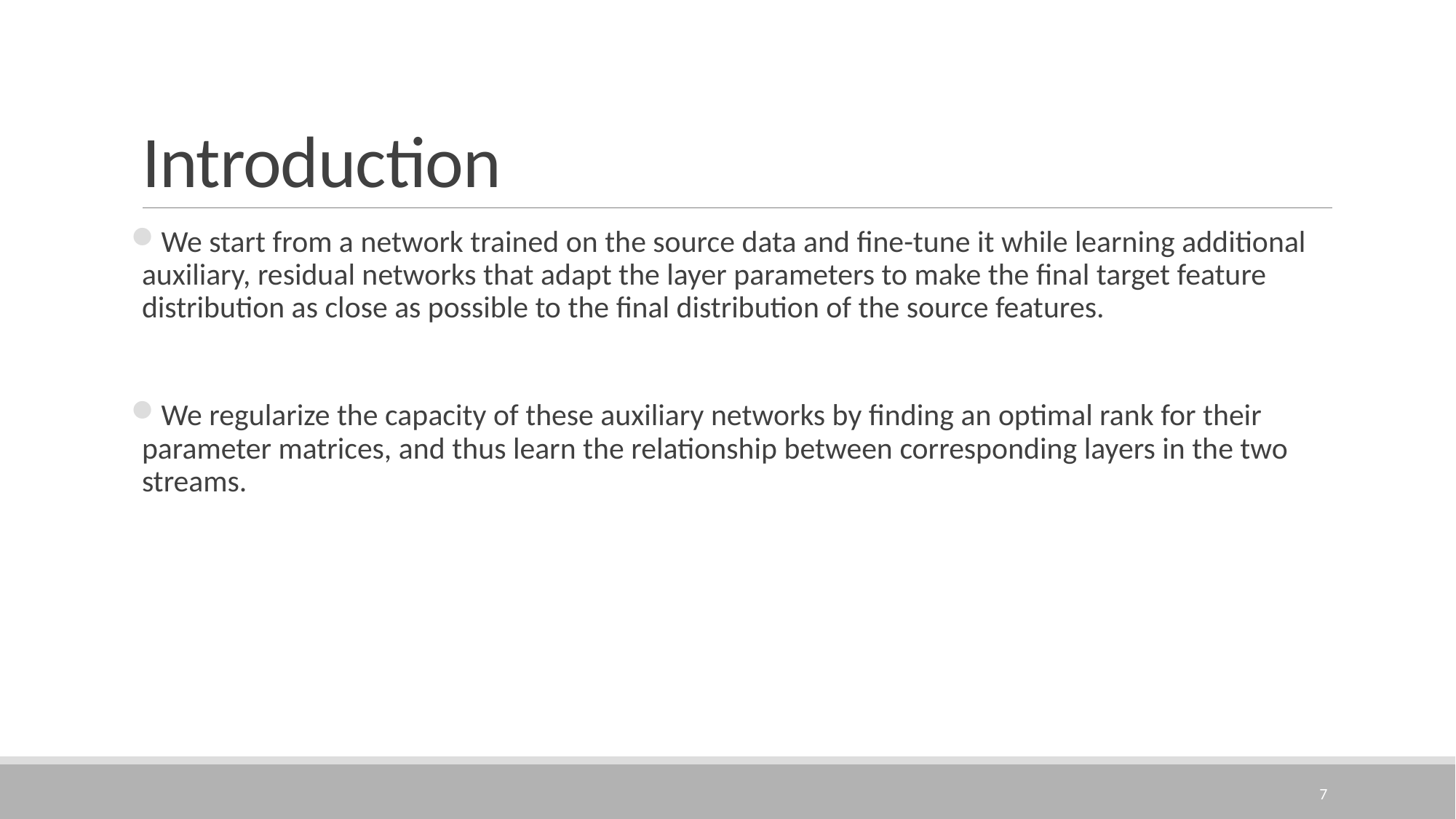

# Introduction
We start from a network trained on the source data and fine-tune it while learning additional auxiliary, residual networks that adapt the layer parameters to make the final target feature distribution as close as possible to the final distribution of the source features.

We regularize the capacity of these auxiliary networks by finding an optimal rank for their parameter matrices, and thus learn the relationship between corresponding layers in the two streams.
7